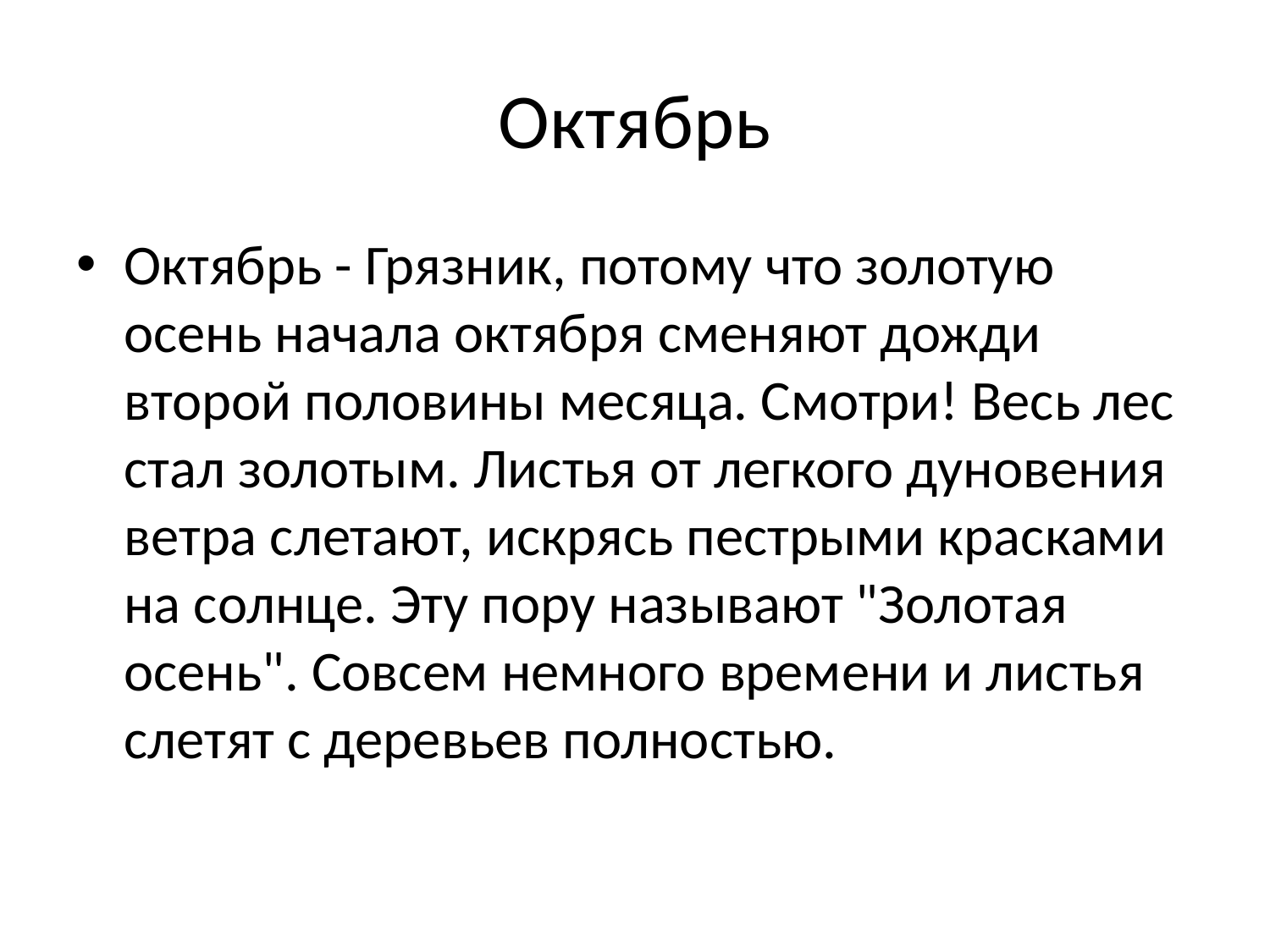

# Октябрь
Октябрь - Грязник, потому что золотую осень начала октября сменяют дожди второй половины месяца. Смотри! Весь лес стал золотым. Листья от легкого дуновения ветра слетают, искрясь пестрыми красками на солнце. Эту пору называют "Золотая осень". Совсем немного времени и листья слетят с деревьев полностью.